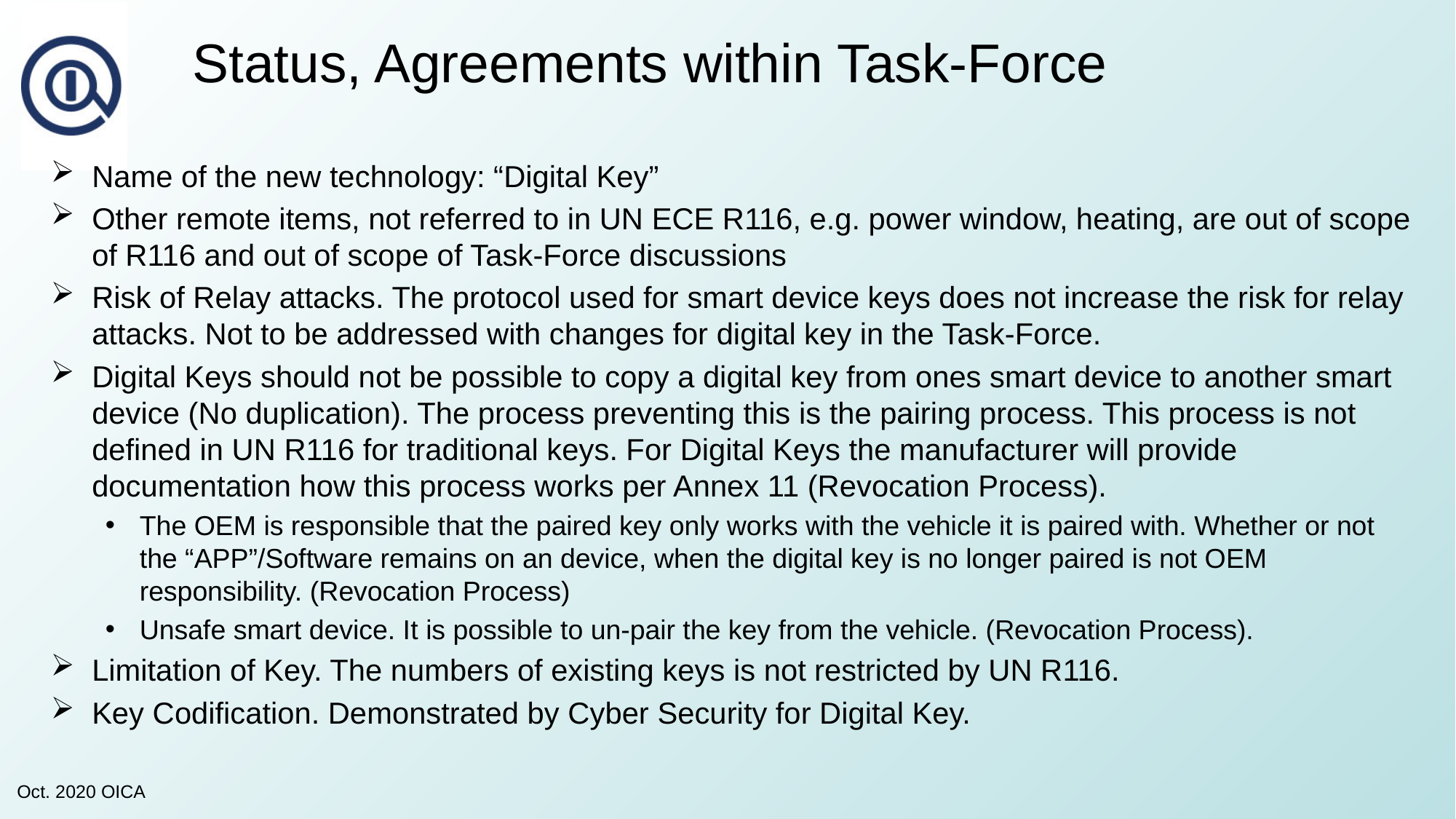

Status, Agreements within Task-Force
Name of the new technology: “Digital Key”
Other remote items, not referred to in UN ECE R116, e.g. power window, heating, are out of scope of R116 and out of scope of Task-Force discussions
Risk of Relay attacks. The protocol used for smart device keys does not increase the risk for relay attacks. Not to be addressed with changes for digital key in the Task-Force.
Digital Keys should not be possible to copy a digital key from ones smart device to another smart device (No duplication). The process preventing this is the pairing process. This process is not defined in UN R116 for traditional keys. For Digital Keys the manufacturer will provide documentation how this process works per Annex 11 (Revocation Process).
The OEM is responsible that the paired key only works with the vehicle it is paired with. Whether or not the “APP”/Software remains on an device, when the digital key is no longer paired is not OEM responsibility. (Revocation Process)
Unsafe smart device. It is possible to un-pair the key from the vehicle. (Revocation Process).
Limitation of Key. The numbers of existing keys is not restricted by UN R116.
Key Codification. Demonstrated by Cyber Security for Digital Key.